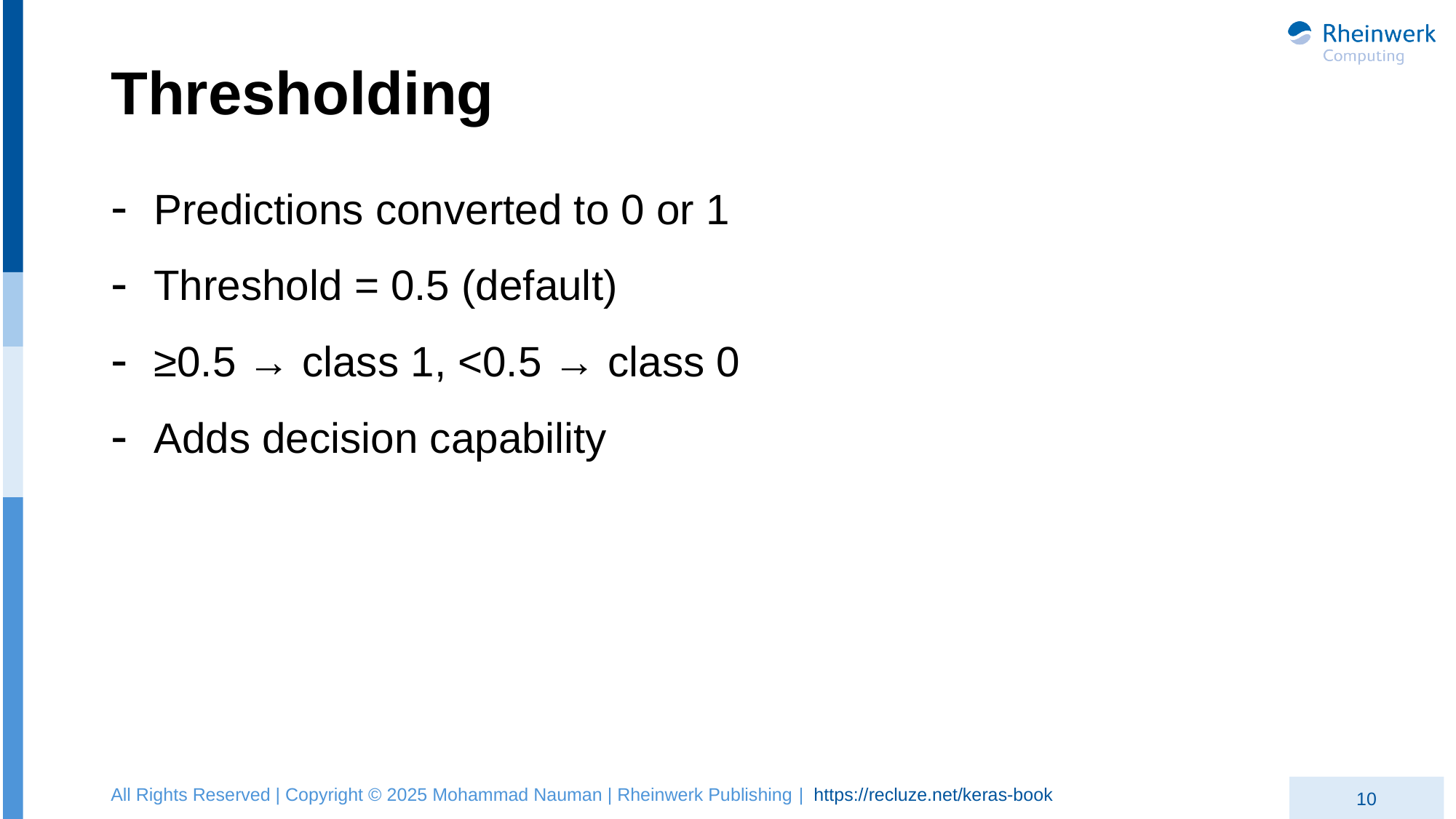

# Thresholding
Predictions converted to 0 or 1
Threshold = 0.5 (default)
≥0.5 → class 1, <0.5 → class 0
Adds decision capability